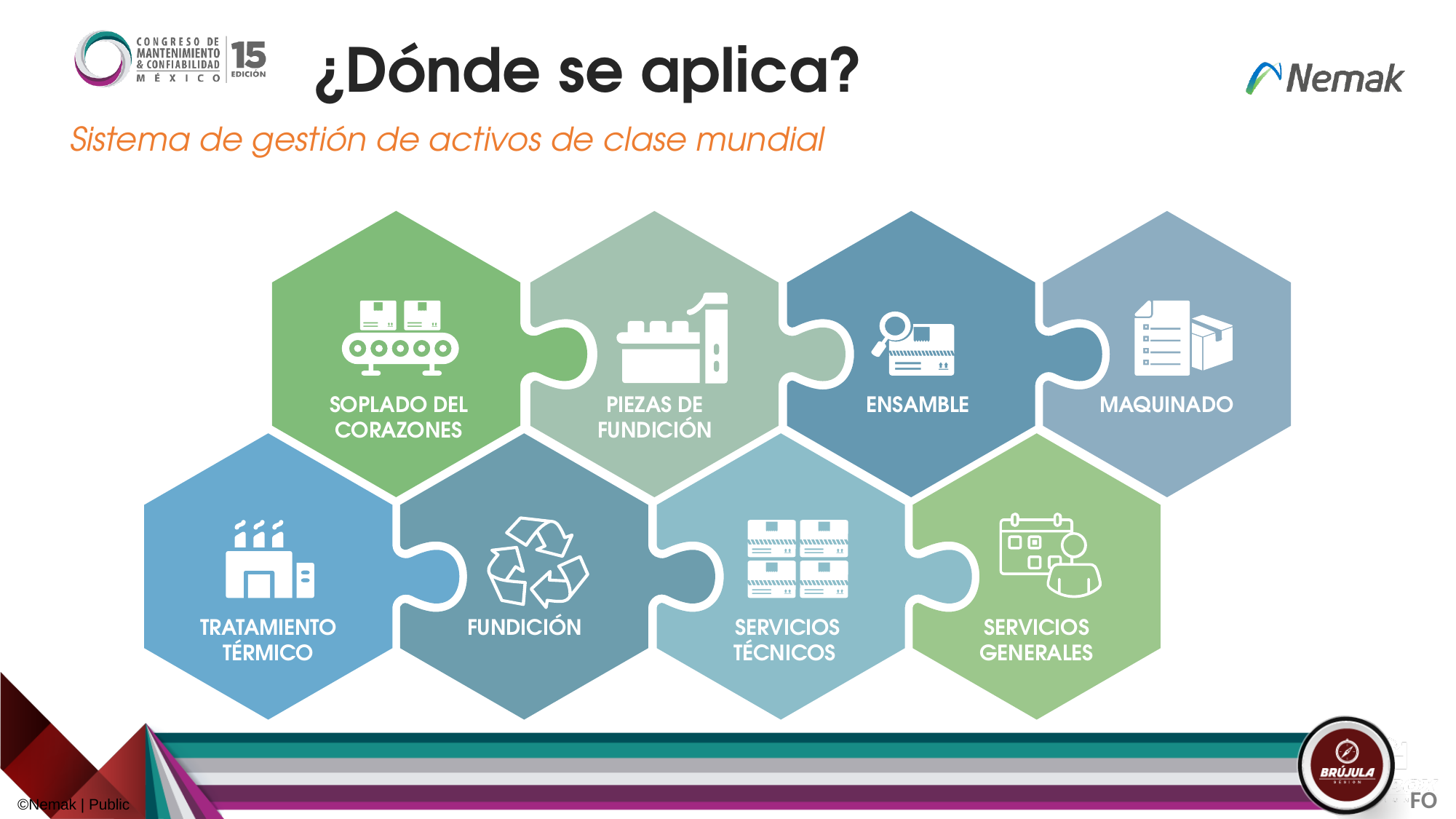

# ¿Dónde se aplica?
Sistema de gestión de activos de clase mundial

SOPLADO DEL CORAZONES
PIEZAS DE FUNDICIÓN
ENSAMBLE
MAQUINADO

KEY DEMOGRAPHICS

TRATAMIENTO TÉRMICO
FUNDICIÓN
SERVICIOS TÉCNICOS
SERVICIOS GENERALES
FO